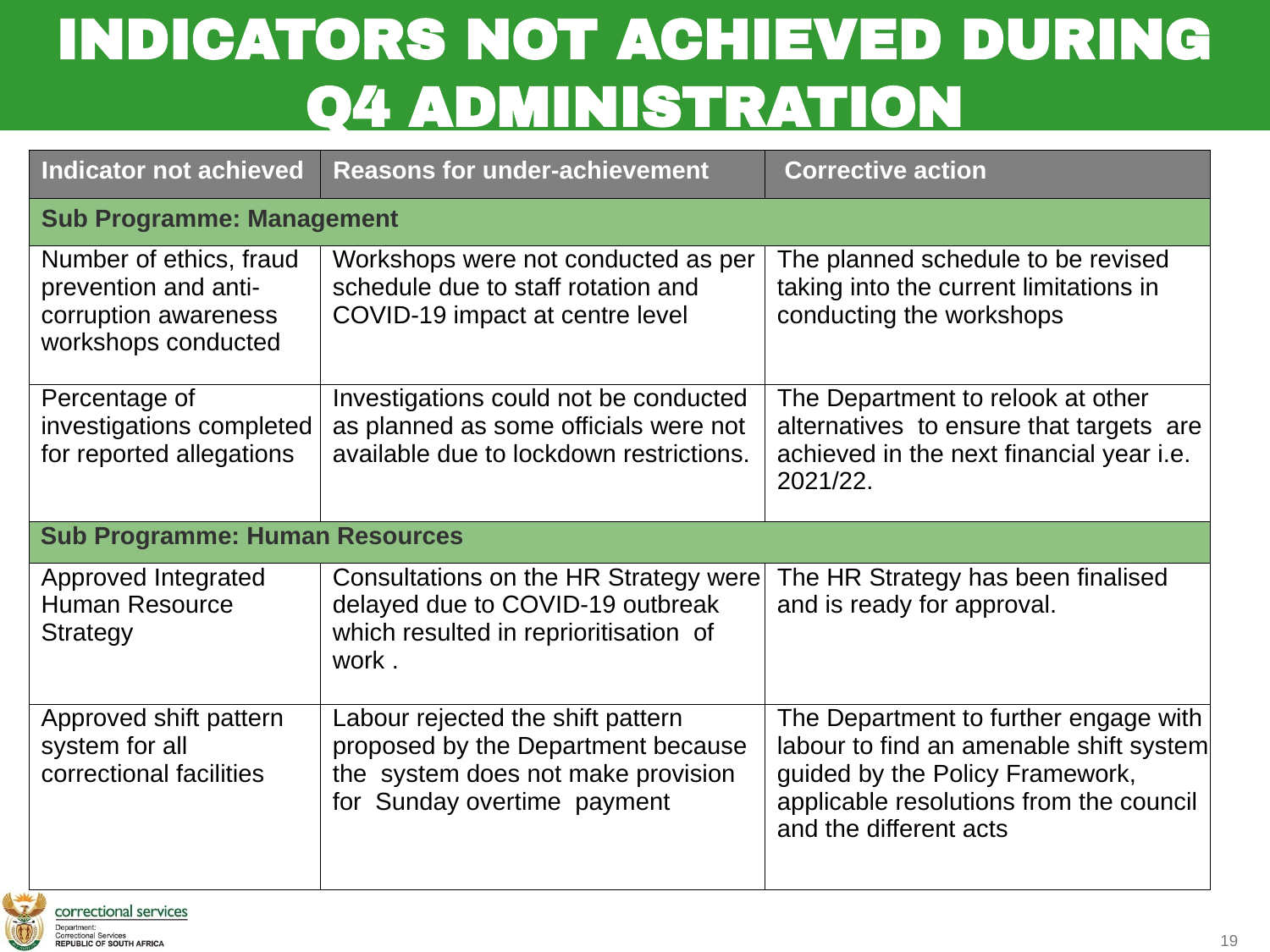

INDICATORS NOT ACHIEVED DURING Q4 ADMINISTRATION
| Indicator not achieved | Reasons for under-achievement | Corrective action |
| --- | --- | --- |
| Sub Programme: Management |  |  |
| Number of ethics, fraud prevention and anti-corruption awareness workshops conducted | Workshops were not conducted as per schedule due to staff rotation and COVID-19 impact at centre level | The planned schedule to be revised taking into the current limitations in conducting the workshops |
| Percentage of investigations completed for reported allegations | Investigations could not be conducted as planned as some officials were not available due to lockdown restrictions. | The Department to relook at other alternatives to ensure that targets are achieved in the next financial year i.e. 2021/22. |
| Sub Programme: Human Resources |  |  |
| Approved Integrated Human Resource Strategy | Consultations on the HR Strategy were delayed due to COVID-19 outbreak which resulted in reprioritisation of work . | The HR Strategy has been finalised and is ready for approval. |
| Approved shift pattern system for all correctional facilities | Labour rejected the shift pattern proposed by the Department because the system does not make provision for Sunday overtime payment | The Department to further engage with labour to find an amenable shift system guided by the Policy Framework, applicable resolutions from the council and the different acts |